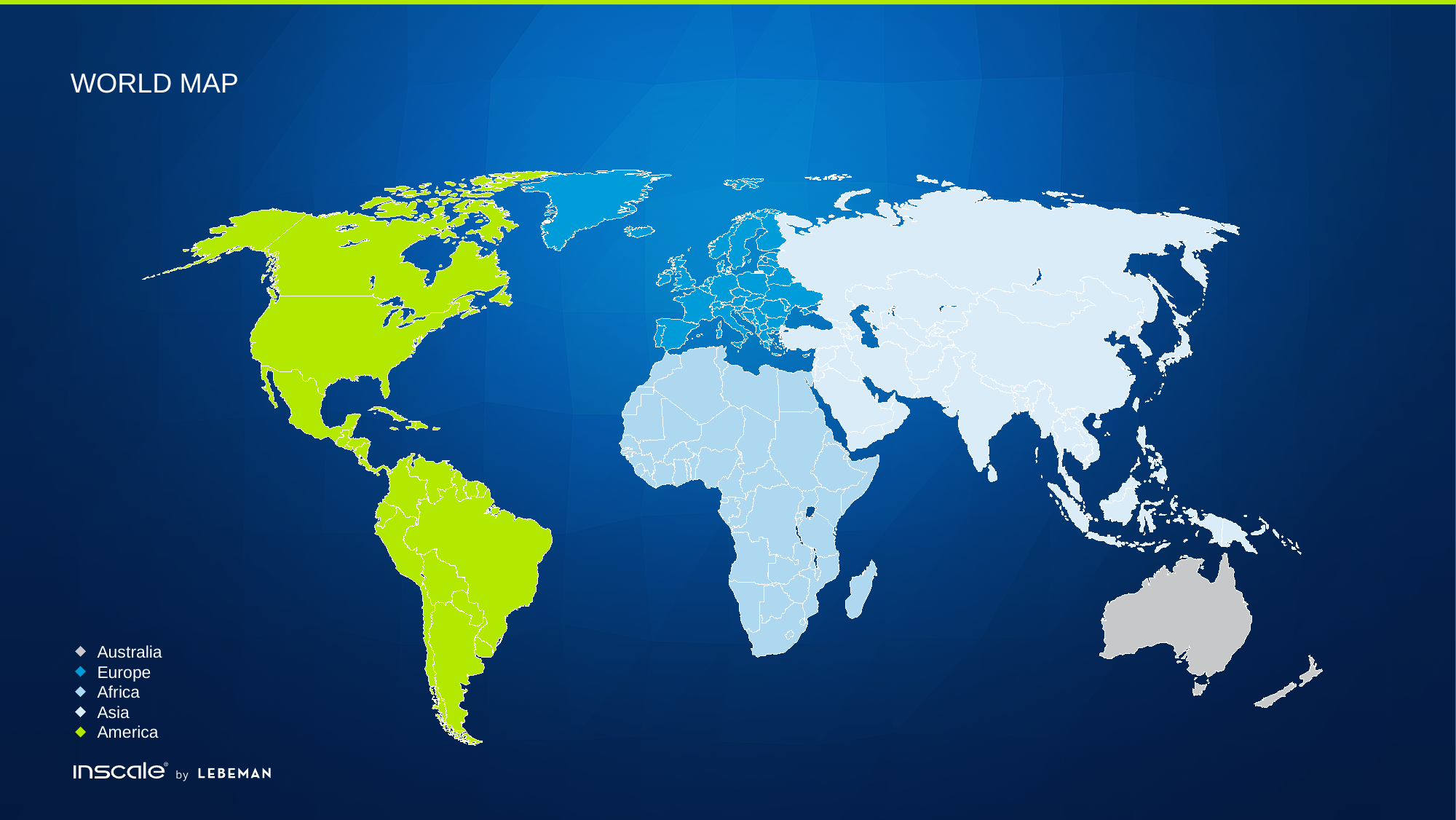

# World map

Australia
Europe
Africa
Asia
America